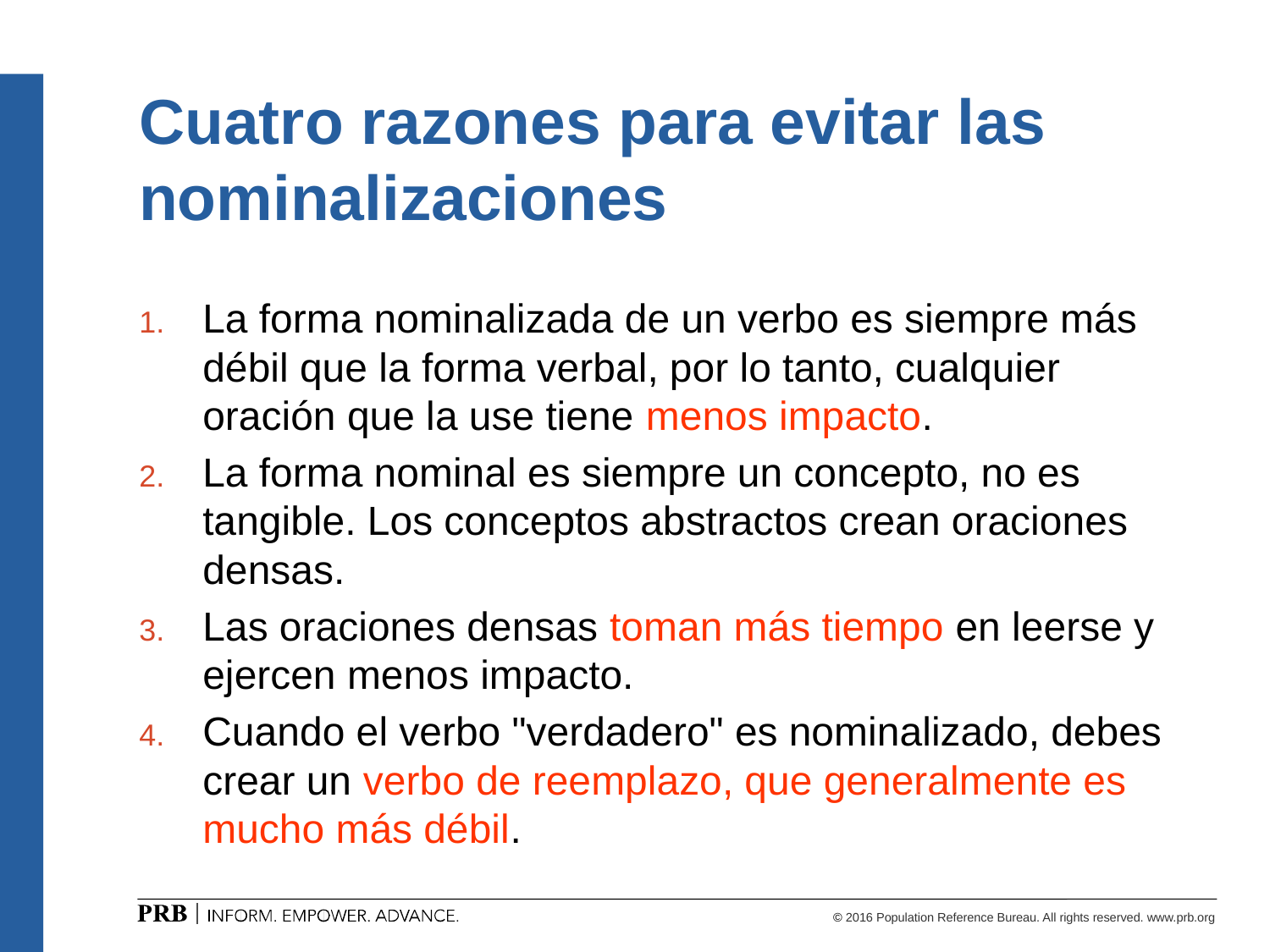

# Cuatro razones para evitar las nominalizaciones
La forma nominalizada de un verbo es siempre más débil que la forma verbal, por lo tanto, cualquier oración que la use tiene menos impacto.
La forma nominal es siempre un concepto, no es tangible. Los conceptos abstractos crean oraciones densas.
Las oraciones densas toman más tiempo en leerse y ejercen menos impacto.
Cuando el verbo "verdadero" es nominalizado, debes crear un verbo de reemplazo, que generalmente es mucho más débil.